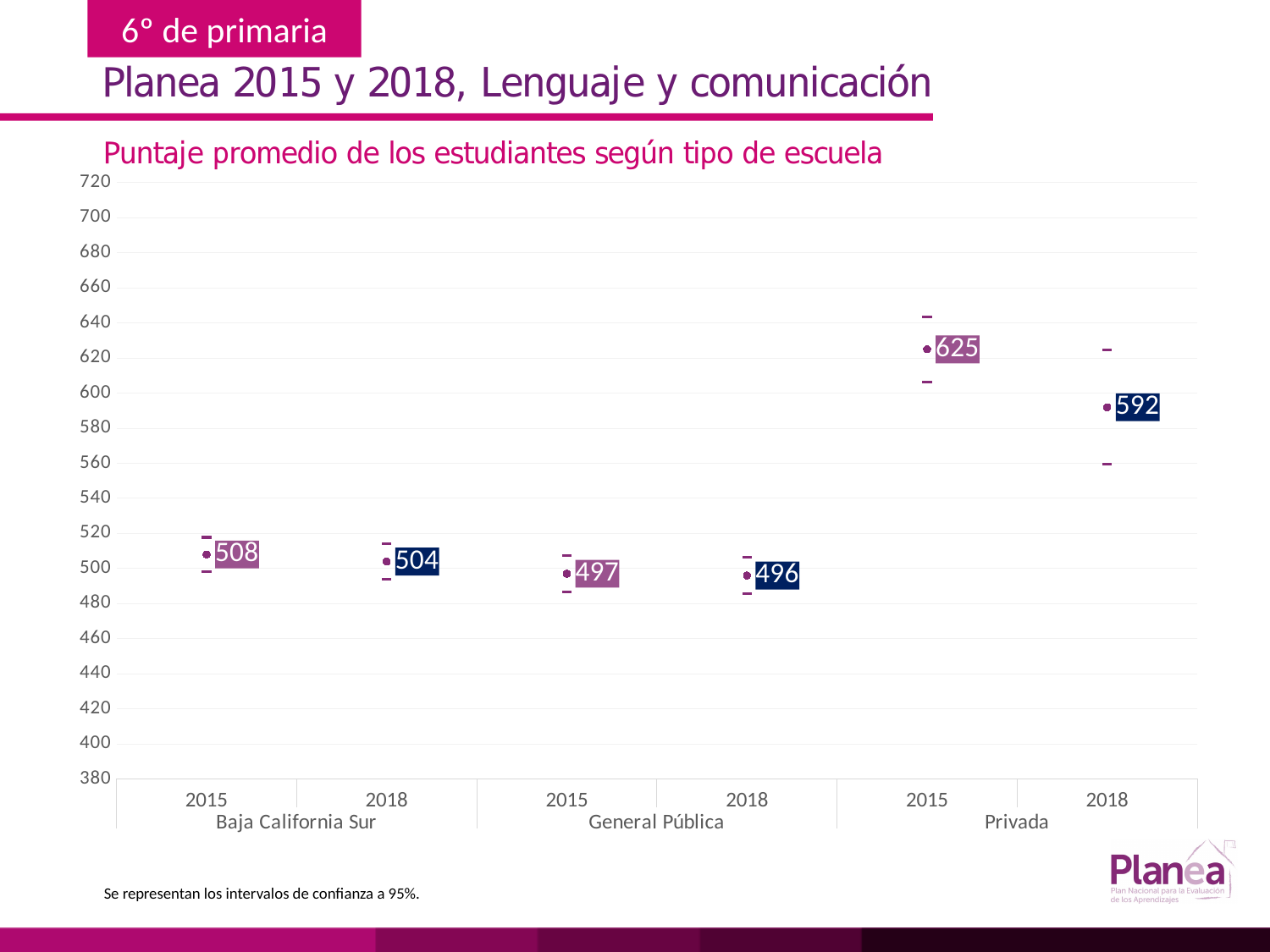

Planea 2015 y 2018, Lenguaje y comunicación

Puntaje promedio de los estudiantes según tipo de escuela

### Chart

| Category |  |  |  |
|---|---|---|---|
| 2015 | 498.249 | 517.751 | 508.0 |
| 2018 | 493.851 | 514.149 | 504.0 |
| 2015 | 486.652 | 507.348 | 497.0 |
| 2018 | 485.453 | 506.547 | 496.0 |
| 2015 | 606.493 | 643.507 | 625.0 |
| 2018 | 559.364 | 624.636 | 592.0 |
Se representan los intervalos de confianza a 95%.